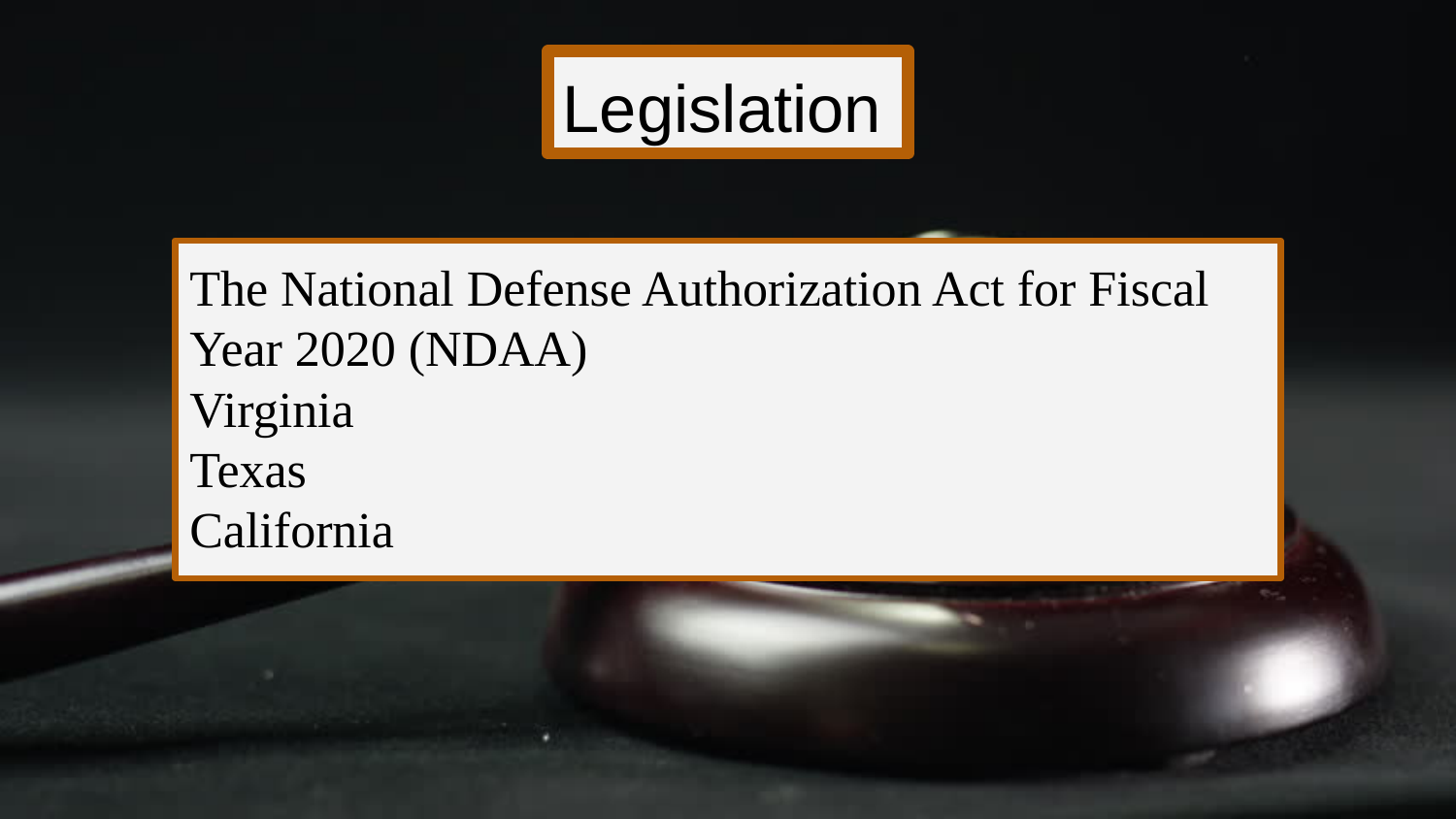

Legislation
The National Defense Authorization Act for Fiscal Year 2020 (NDAA)
Virginia
Texas
California